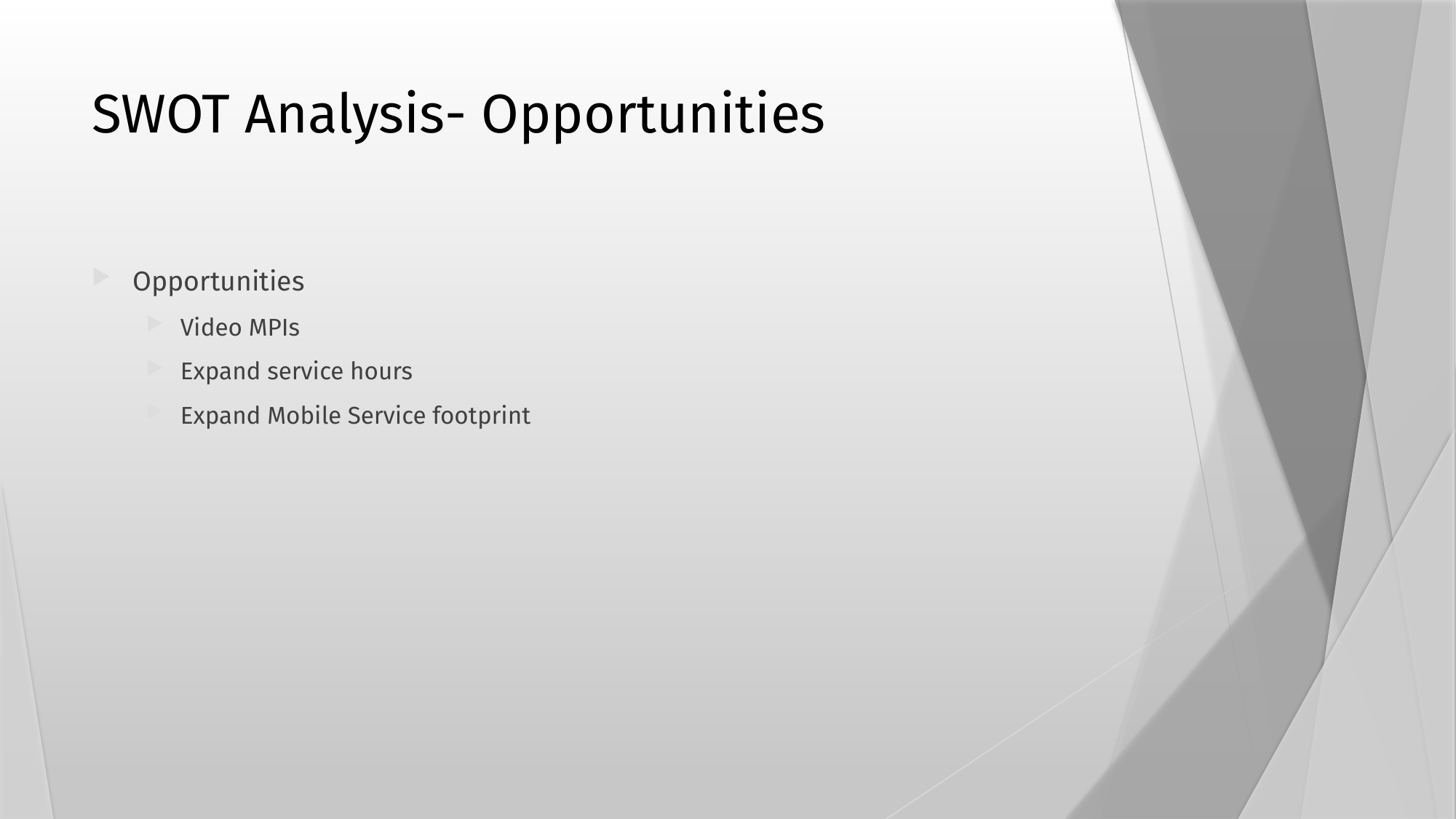

# SWOT Analysis- Opportunities
Opportunities
Video MPIs
Expand service hours
Expand Mobile Service footprint